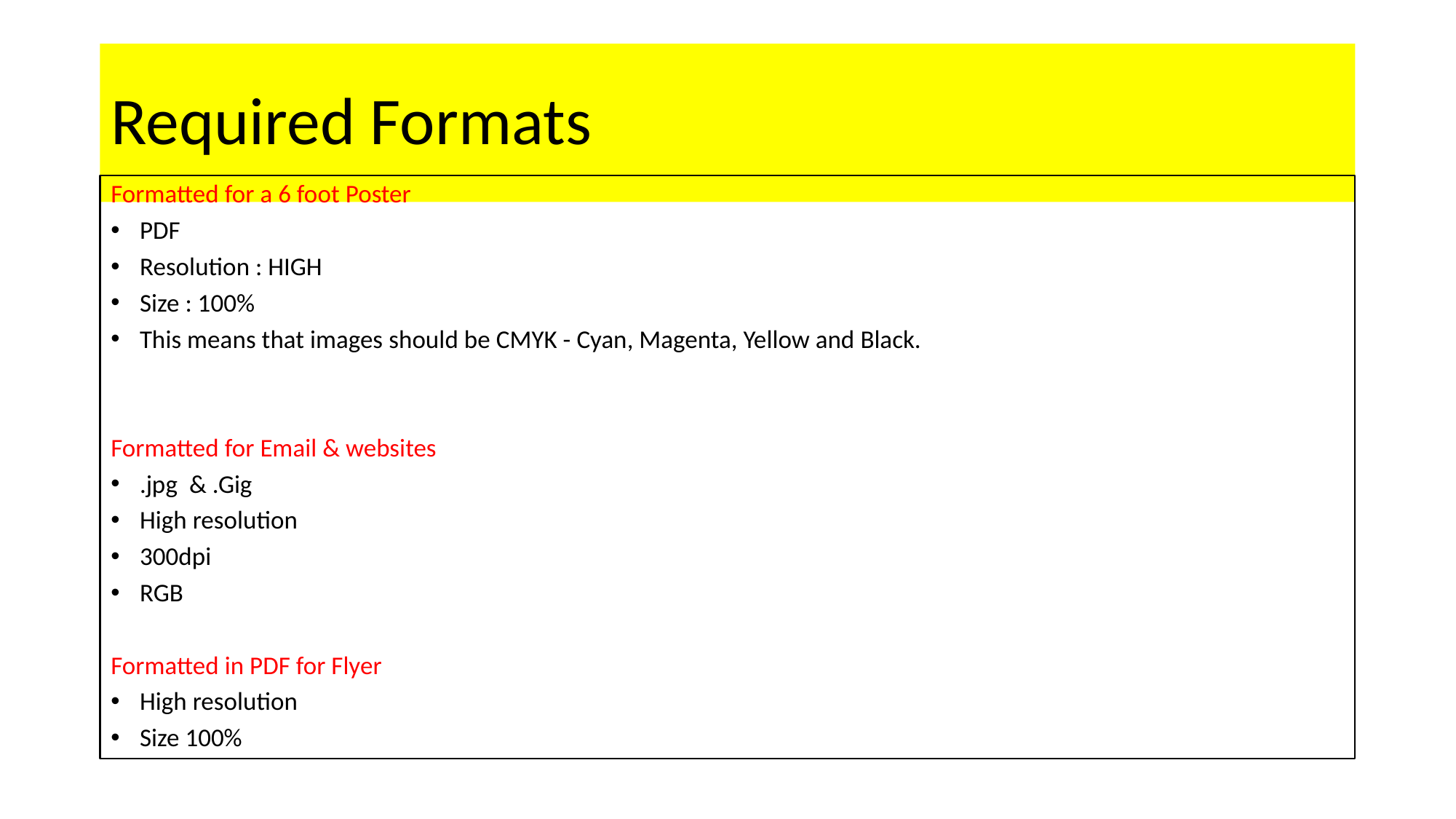

# Required Formats
Formatted for a 6 foot Poster
PDF
Resolution : HIGH
Size : 100%
This means that images should be CMYK - Cyan, Magenta, Yellow and Black.

Formatted for Email & websites
.jpg  & .Gig
High resolution
300dpi
RGB

Formatted in PDF for Flyer
High resolution
Size 100%